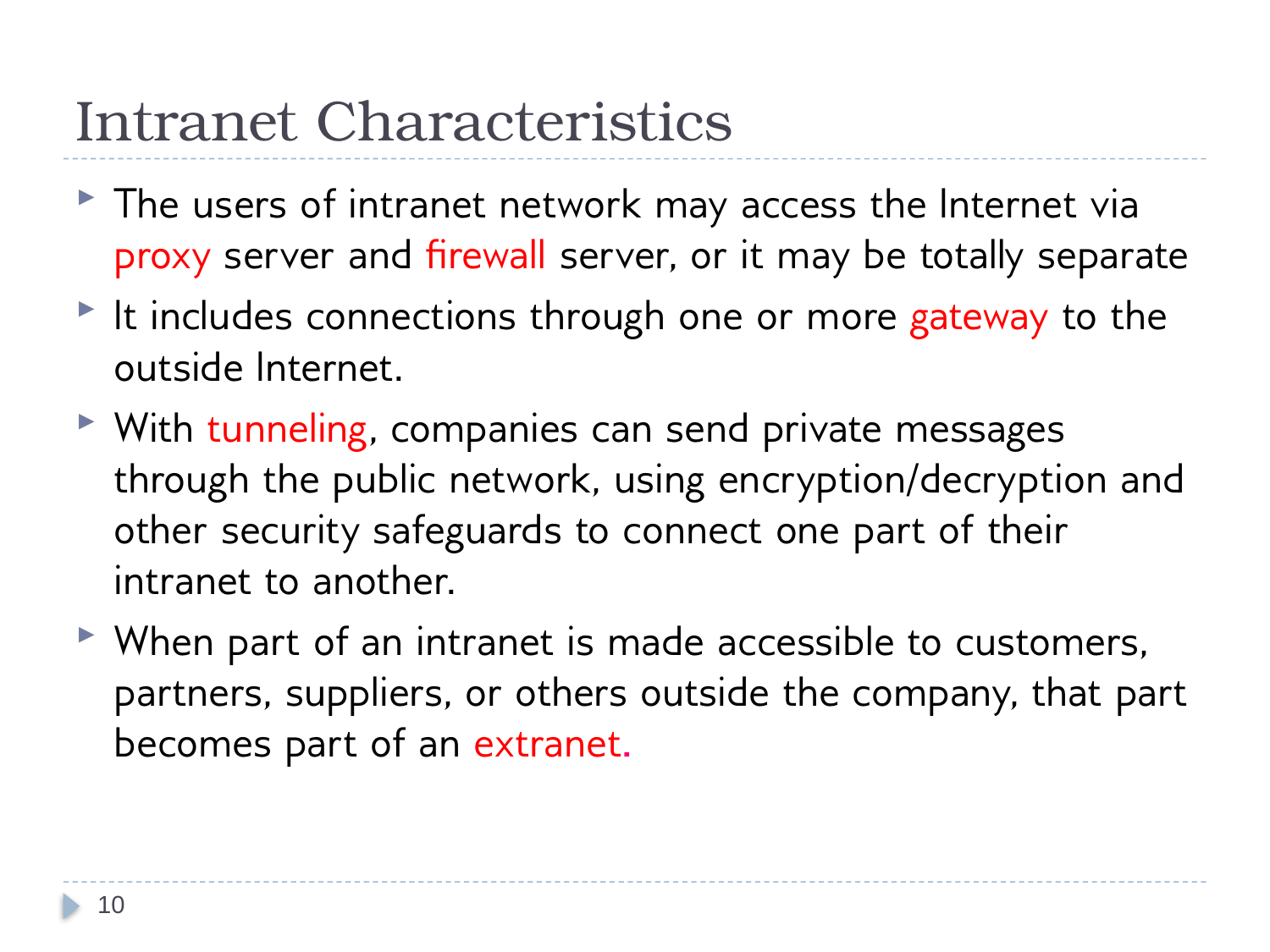

# Intranet Characteristics
The users of intranet network may access the Internet via proxy server and firewall server, or it may be totally separate
It includes connections through one or more gateway to the outside Internet.
With tunneling, companies can send private messages through the public network, using encryption/decryption and other security safeguards to connect one part of their intranet to another.
When part of an intranet is made accessible to customers, partners, suppliers, or others outside the company, that part becomes part of an extranet.

10